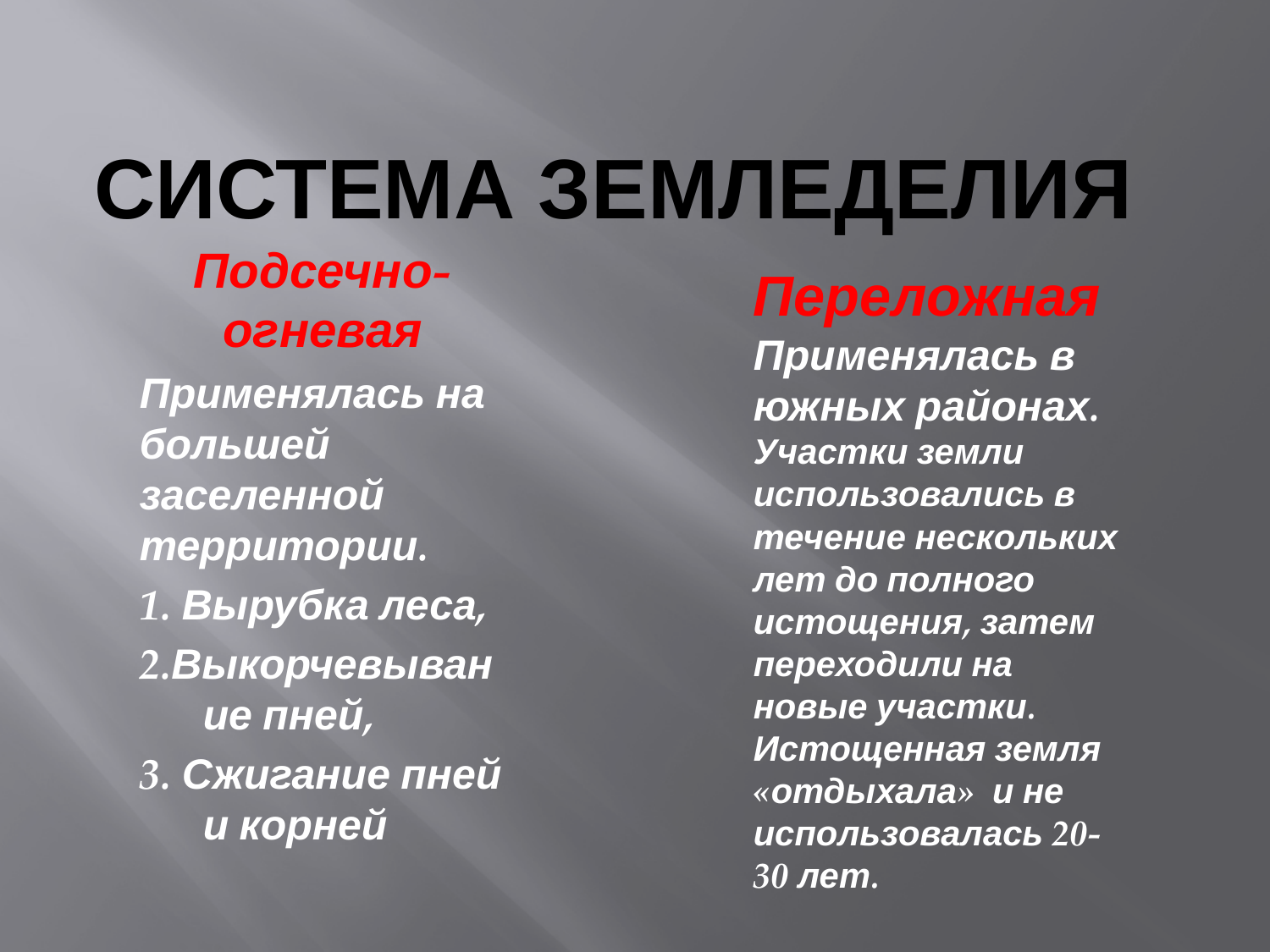

# Система земледелия
Подсечно-огневая
Применялась на большей заселенной территории.
1. Вырубка леса,
2.Выкорчевывание пней,
3. Сжигание пней и корней

Переложная
Применялась в южных районах.
Участки земли использовались в течение нескольких лет до полного истощения, затем переходили на новые участки. Истощенная земля «отдыхала»  и не использовалась 20-30 лет.